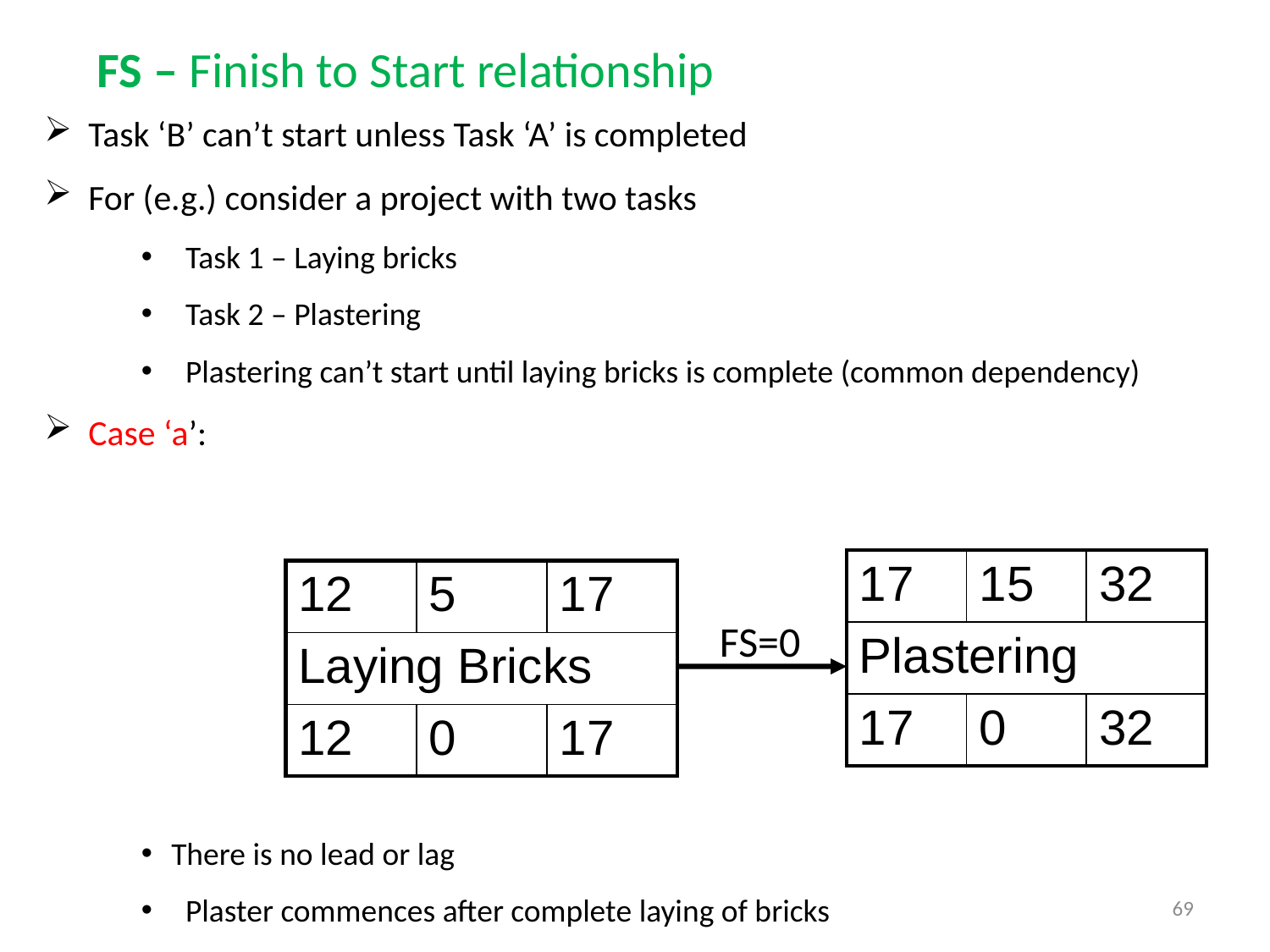

FS – Finish to Start relationship
  Task ‘B’ can’t start unless Task ‘A’ is completed
  For (e.g.) consider a project with two tasks
  Task 1 – Laying bricks
  Task 2 – Plastering
  Plastering can’t start until laying bricks is complete (common dependency)
  Case ‘a’:

There is no lead or lag
  Plaster commences after complete laying of bricks
| 17 | 15 | 32 |
| --- | --- | --- |
| Plastering |  |  |
| 17 | 0 | 32 |
| 12 | 5 | 17 |
| --- | --- | --- |
| Laying Bricks |  |  |
| 12 | 0 | 17 |
FS=0

69